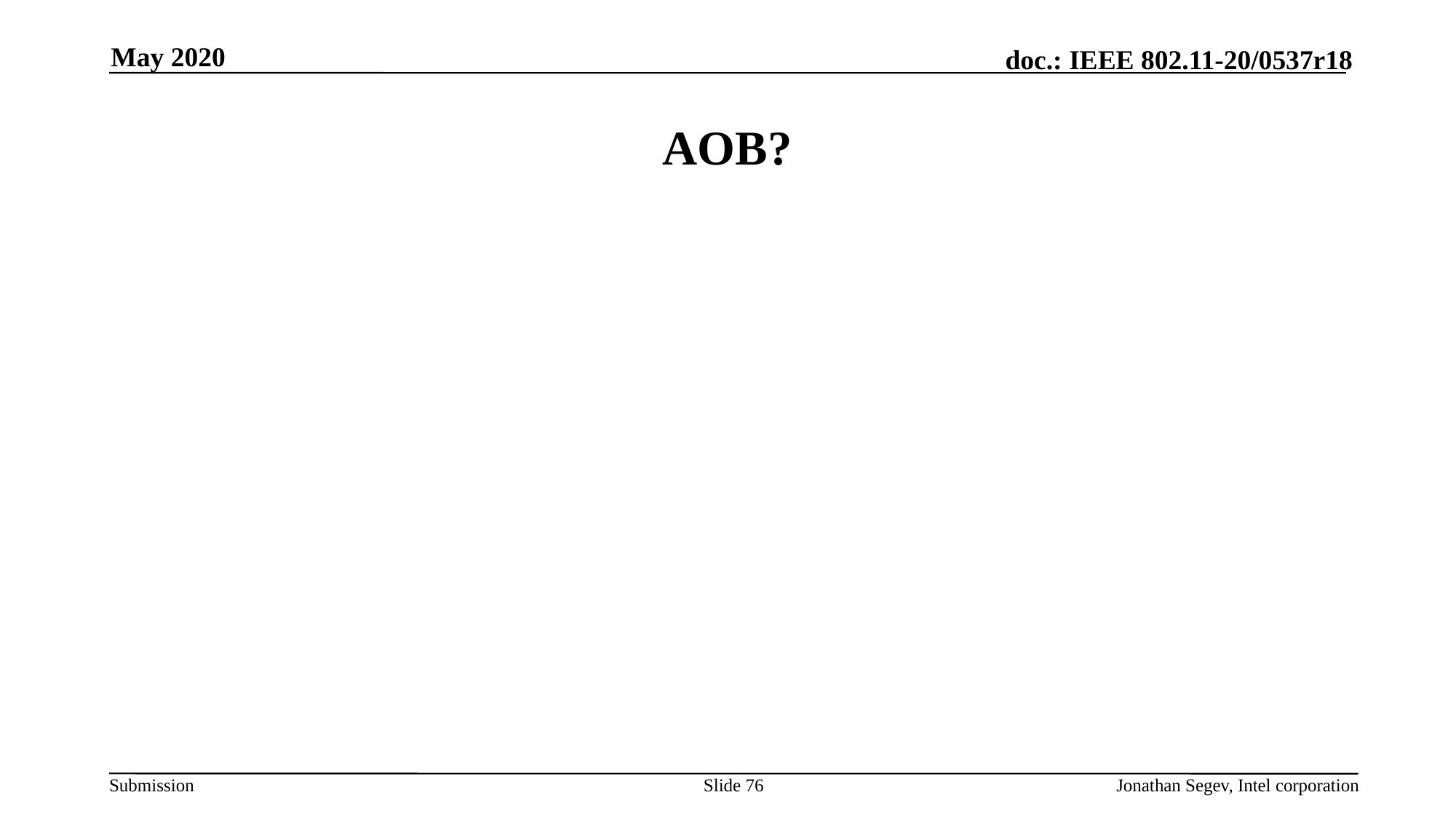

May 2020
# AOB?

Slide 76
Jonathan Segev, Intel corporation